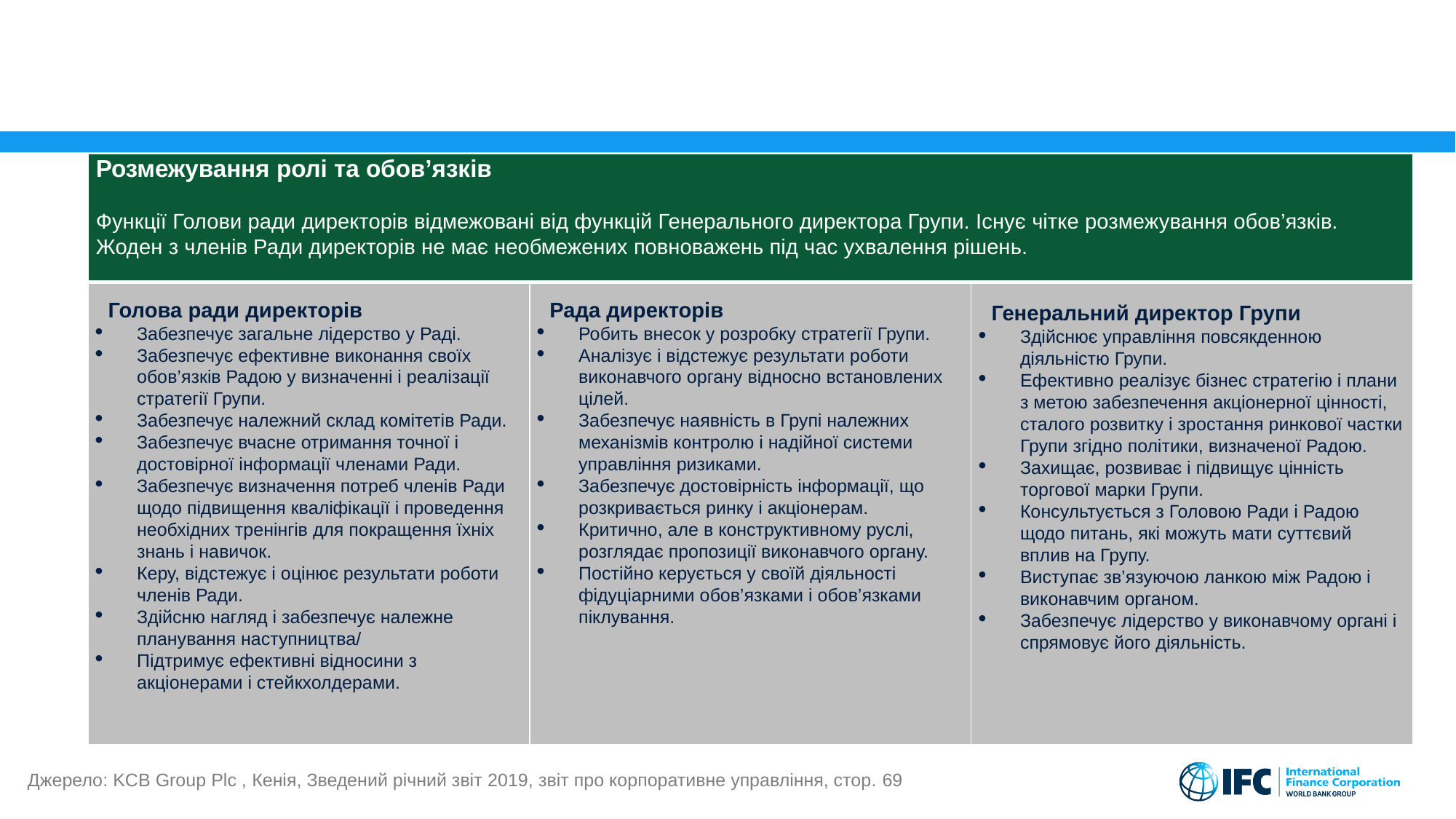

| Розмежування ролі та обов’язків Функції Голови ради директорів відмежовані від функцій Генерального директора Групи. Існує чітке розмежування обов’язків. Жоден з членів Ради директорів не має необмежених повноважень під час ухвалення рішень. |  |  |
| --- | --- | --- |
| Голова ради директорів Забезпечує загальне лідерство у Раді. Забезпечує ефективне виконання своїх обов’язків Радою у визначенні і реалізації стратегії Групи. Забезпечує належний склад комітетів Ради. Забезпечує вчасне отримання точної і достовірної інформації членами Ради. Забезпечує визначення потреб членів Ради щодо підвищення кваліфікації і проведення необхідних тренінгів для покращення їхніх знань і навичок. Керу, відстежує і оцінює результати роботи членів Ради. Здійсню нагляд і забезпечує належне планування наступництва/ Підтримує ефективні відносини з акціонерами і стейкхолдерами. | Рада директорів Робить внесок у розробку стратегії Групи. Аналізує і відстежує результати роботи виконавчого органу відносно встановлених цілей. Забезпечує наявність в Групі належних механізмів контролю і надійної системи управління ризиками. Забезпечує достовірність інформації, що розкривається ринку і акціонерам. Критично, але в конструктивному руслі, розглядає пропозиції виконавчого органу. Постійно керується у своїй діяльності фідуціарними обов’язками і обов’язками піклування. | Генеральний директор Групи Здійснює управління повсякденною діяльністю Групи. Ефективно реалізує бізнес стратегію і плани з метою забезпечення акціонерної цінності, сталого розвитку і зростання ринкової частки Групи згідно політики, визначеної Радою. Захищає, розвиває і підвищує цінність торгової марки Групи. Консультується з Головою Ради і Радою щодо питань, які можуть мати суттєвий вплив на Групу. Виступає зв’язуючою ланкою між Радою і виконавчим органом. Забезпечує лідерство у виконавчому органі і спрямовує його діяльність. |
Джерело: KCB Group Plc , Кенія, Зведений річний звіт 2019, звіт про корпоративне управління, стор. 69